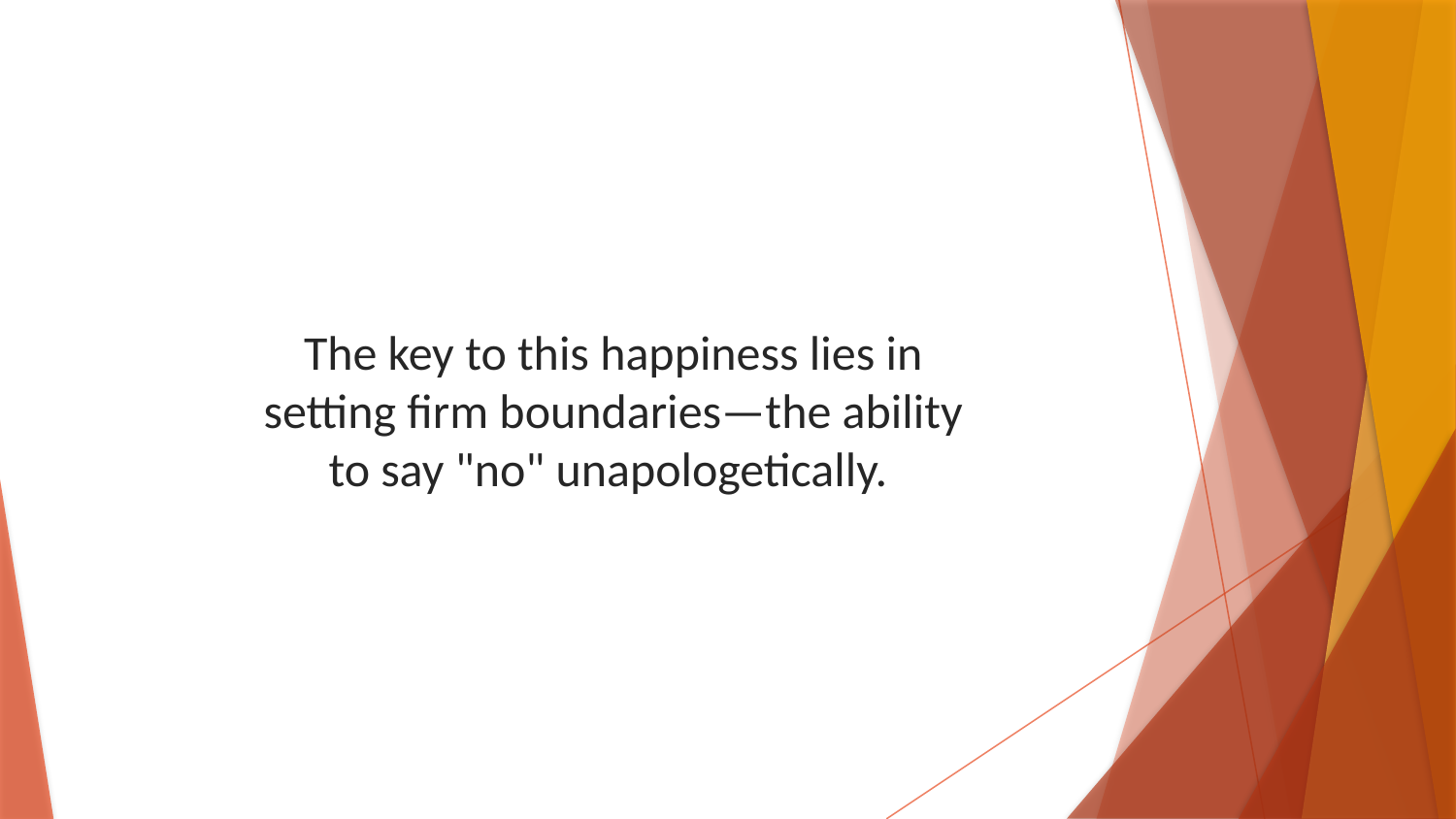

The key to this happiness lies in setting firm boundaries—the ability to say "no" unapologetically.